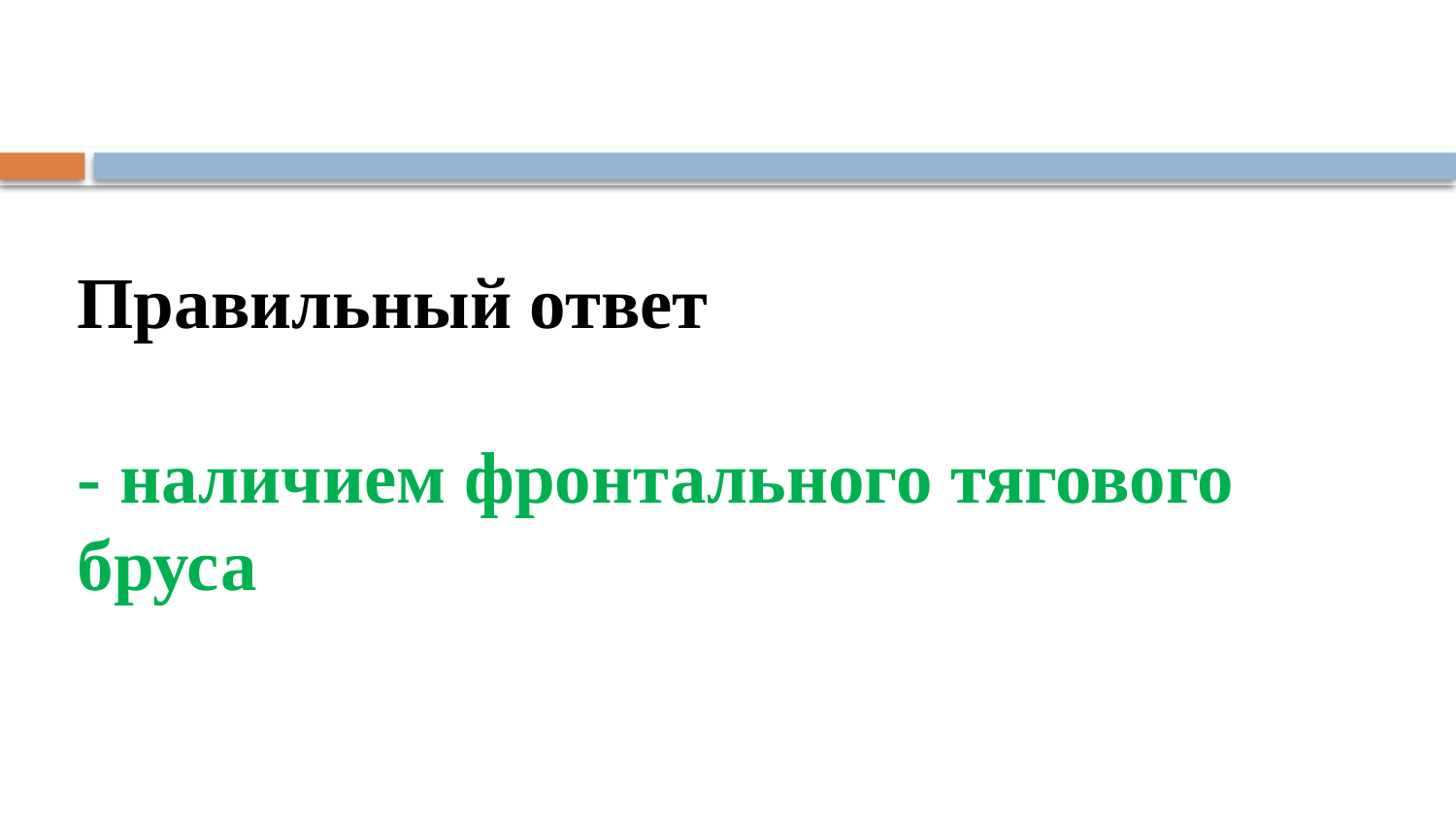

# Правильный ответ - наличием фронтального тягового бруса